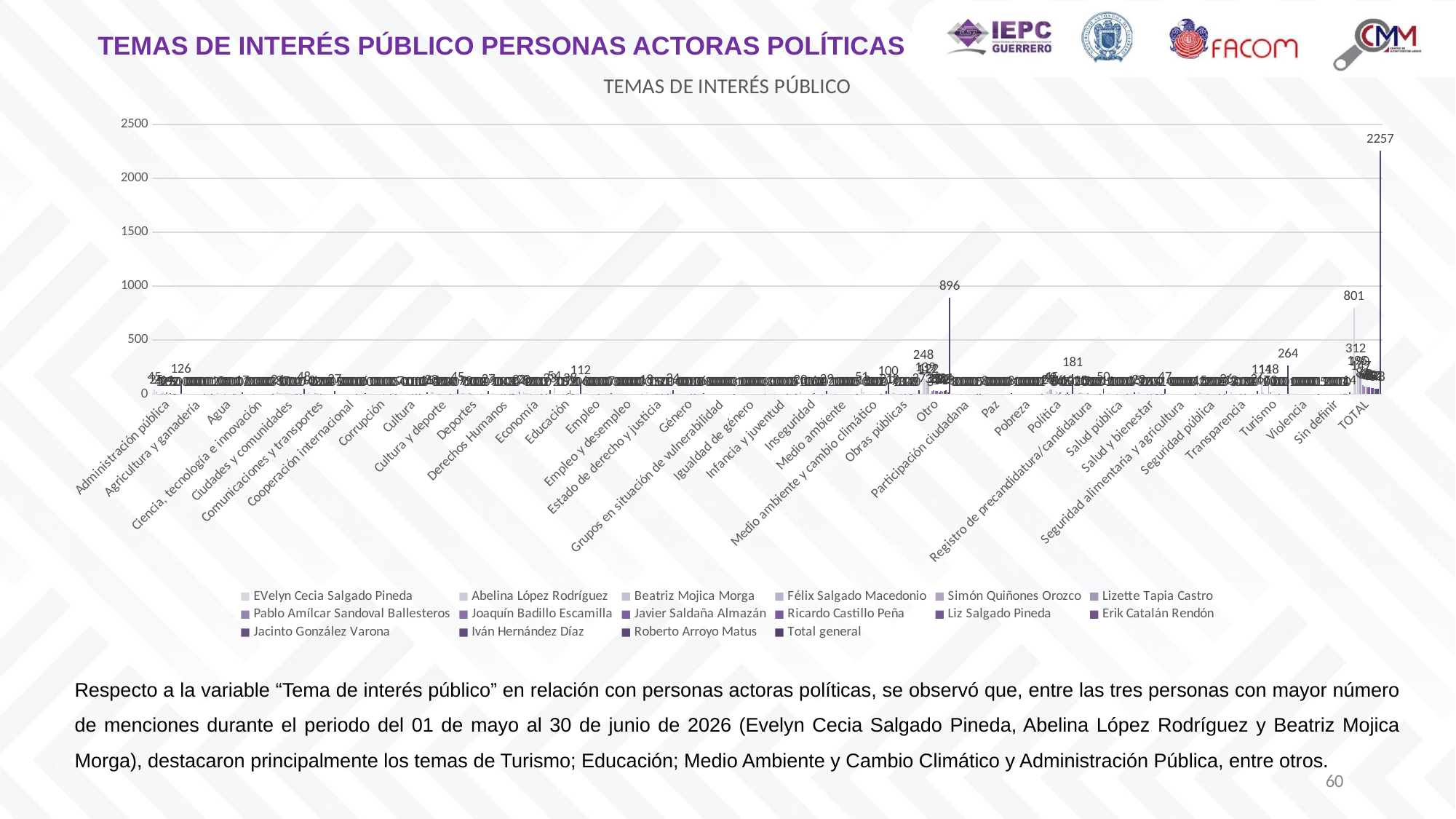

TEMAS DE INTERÉS PÚBLICO PERSONAS ACTORAS POLÍTICAS

### Chart: TEMAS DE INTERÉS PÚBLICO

| Category | EVelyn Cecia Salgado Pineda | Abelina López Rodríguez | Beatriz Mojica Morga | Félix Salgado Macedonio | Simón Quiñones Orozco | Lizette Tapia Castro | Pablo Amílcar Sandoval Ballesteros | Joaquín Badillo Escamilla | Javier Saldaña Almazán | Ricardo Castillo Peña | Liz Salgado Pineda | Erik Catalán Rendón | Jacinto González Varona | Iván Hernández Díaz | Roberto Arroyo Matus | Total general |
|---|---|---|---|---|---|---|---|---|---|---|---|---|---|---|---|---|
| Administración pública | 45.0 | 25.0 | 4.0 | 5.0 | 1.0 | 9.0 | 2.0 | 14.0 | 0.0 | 9.0 | 5.0 | 5.0 | 2.0 | 0.0 | 0.0 | 126.0 |
| Agricultura y ganadería | 0.0 | 0.0 | 0.0 | 0.0 | 0.0 | 0.0 | 0.0 | 0.0 | 0.0 | 0.0 | 0.0 | 1.0 | 0.0 | 0.0 | 0.0 | 1.0 |
| Agua | 2.0 | 10.0 | 0.0 | 0.0 | 0.0 | 3.0 | 0.0 | 0.0 | 0.0 | 0.0 | 1.0 | 1.0 | 0.0 | 0.0 | 0.0 | 17.0 |
| Ciencia, tecnología e innovación | 2.0 | 0.0 | 0.0 | 0.0 | 1.0 | 0.0 | 0.0 | 0.0 | 0.0 | 0.0 | 0.0 | 0.0 | 0.0 | 0.0 | 0.0 | 3.0 |
| Ciudades y comunidades | 24.0 | 8.0 | 3.0 | 0.0 | 0.0 | 7.0 | 0.0 | 0.0 | 0.0 | 0.0 | 1.0 | 4.0 | 0.0 | 1.0 | 0.0 | 48.0 |
| Comunicaciones y transportes | 13.0 | 4.0 | 0.0 | 0.0 | 6.0 | 2.0 | 0.0 | 2.0 | 0.0 | 0.0 | 0.0 | 0.0 | 0.0 | 0.0 | 0.0 | 27.0 |
| Cooperación internacional | 5.0 | 0.0 | 0.0 | 0.0 | 0.0 | 0.0 | 0.0 | 0.0 | 0.0 | 0.0 | 1.0 | 0.0 | 0.0 | 0.0 | 0.0 | 6.0 |
| Corrupción | 0.0 | 1.0 | 0.0 | 0.0 | 0.0 | 0.0 | 0.0 | 0.0 | 1.0 | 0.0 | 0.0 | 0.0 | 3.0 | 0.0 | 0.0 | 5.0 |
| Cultura | 7.0 | 4.0 | 0.0 | 0.0 | 1.0 | 0.0 | 0.0 | 1.0 | 0.0 | 1.0 | 0.0 | 1.0 | 0.0 | 0.0 | 0.0 | 15.0 |
| Cultura y deporte | 23.0 | 14.0 | 0.0 | 0.0 | 2.0 | 2.0 | 0.0 | 0.0 | 0.0 | 0.0 | 0.0 | 4.0 | 0.0 | 0.0 | 0.0 | 45.0 |
| Deportes | 7.0 | 9.0 | 0.0 | 0.0 | 9.0 | 1.0 | 0.0 | 0.0 | 0.0 | 0.0 | 0.0 | 1.0 | 0.0 | 0.0 | 0.0 | 27.0 |
| Derechos Humanos | 9.0 | 1.0 | 0.0 | 0.0 | 0.0 | 1.0 | 0.0 | 4.0 | 0.0 | 0.0 | 3.0 | 3.0 | 1.0 | 0.0 | 0.0 | 22.0 |
| Economía | 20.0 | 8.0 | 1.0 | 0.0 | 2.0 | 0.0 | 0.0 | 0.0 | 0.0 | 0.0 | 1.0 | 0.0 | 0.0 | 1.0 | 0.0 | 33.0 |
| Educación | 54.0 | 2.0 | 1.0 | 0.0 | 0.0 | 1.0 | 0.0 | 5.0 | 7.0 | 38.0 | 2.0 | 2.0 | 0.0 | 0.0 | 0.0 | 112.0 |
| Empleo | 6.0 | 0.0 | 0.0 | 0.0 | 0.0 | 0.0 | 0.0 | 0.0 | 1.0 | 0.0 | 0.0 | 0.0 | 0.0 | 0.0 | 0.0 | 7.0 |
| Empleo y desempleo | 3.0 | 0.0 | 0.0 | 0.0 | 0.0 | 0.0 | 0.0 | 0.0 | 0.0 | 0.0 | 0.0 | 0.0 | 0.0 | 0.0 | 0.0 | 3.0 |
| Estado de derecho y justicia | 18.0 | 0.0 | 1.0 | 1.0 | 0.0 | 1.0 | 5.0 | 5.0 | 0.0 | 2.0 | 0.0 | 0.0 | 1.0 | 0.0 | 0.0 | 34.0 |
| Género | 4.0 | 0.0 | 0.0 | 0.0 | 0.0 | 0.0 | 0.0 | 0.0 | 1.0 | 0.0 | 1.0 | 0.0 | 0.0 | 0.0 | 0.0 | 6.0 |
| Grupos en situación de vulnerabilidad | 3.0 | 0.0 | 0.0 | 0.0 | 0.0 | 0.0 | 0.0 | 0.0 | 0.0 | 0.0 | 0.0 | 0.0 | 0.0 | 0.0 | 0.0 | 3.0 |
| Igualdad de género | 1.0 | 1.0 | 1.0 | 0.0 | 0.0 | 0.0 | 0.0 | 0.0 | 0.0 | 0.0 | 0.0 | 0.0 | 0.0 | 0.0 | 0.0 | 3.0 |
| Infancia y juventud | 3.0 | 0.0 | 0.0 | 1.0 | 0.0 | 0.0 | 0.0 | 0.0 | 0.0 | 0.0 | 1.0 | 0.0 | 0.0 | 0.0 | 0.0 | 5.0 |
| Inseguridad | 20.0 | 1.0 | 0.0 | 1.0 | 0.0 | 0.0 | 0.0 | 1.0 | 6.0 | 0.0 | 0.0 | 0.0 | 0.0 | 0.0 | 0.0 | 29.0 |
| Medio ambiente | 2.0 | 1.0 | 1.0 | 1.0 | 0.0 | 0.0 | 0.0 | 0.0 | 0.0 | 0.0 | 0.0 | 0.0 | 0.0 | 0.0 | 0.0 | 5.0 |
| Medio ambiente y cambio climático | 51.0 | 13.0 | 0.0 | 0.0 | 0.0 | 3.0 | 0.0 | 0.0 | 0.0 | 0.0 | 0.0 | 2.0 | 0.0 | 0.0 | 31.0 | 100.0 |
| Obras públicas | 18.0 | 7.0 | 1.0 | 0.0 | 1.0 | 3.0 | 0.0 | 1.0 | 0.0 | 0.0 | 4.0 | 2.0 | 0.0 | 0.0 | 0.0 | 37.0 |
| Otro | 248.0 | 139.0 | 117.0 | 122.0 | 3.0 | 30.0 | 35.0 | 26.0 | 31.0 | 14.0 | 30.0 | 22.0 | 32.0 | 34.0 | 13.0 | 896.0 |
| Participación ciudadana | 3.0 | 0.0 | 0.0 | 0.0 | 1.0 | 0.0 | 0.0 | 0.0 | 0.0 | 0.0 | 0.0 | 0.0 | 0.0 | 1.0 | 0.0 | 5.0 |
| Paz | 8.0 | 0.0 | 0.0 | 0.0 | 0.0 | 0.0 | 0.0 | 0.0 | 0.0 | 0.0 | 0.0 | 0.0 | 0.0 | 0.0 | 0.0 | 8.0 |
| Pobreza | 1.0 | 0.0 | 0.0 | 0.0 | 0.0 | 0.0 | 0.0 | 0.0 | 0.0 | 0.0 | 0.0 | 0.0 | 0.0 | 0.0 | 0.0 | 1.0 |
| Política | 14.0 | 25.0 | 42.0 | 45.0 | 0.0 | 0.0 | 16.0 | 4.0 | 16.0 | 0.0 | 0.0 | 2.0 | 12.0 | 5.0 | 0.0 | 181.0 |
| Registro de precandidatura/candidatura | 2.0 | 11.0 | 15.0 | 10.0 | 0.0 | 0.0 | 9.0 | 0.0 | 0.0 | 0.0 | 0.0 | 0.0 | 0.0 | 3.0 | 0.0 | 50.0 |
| Salud pública | 11.0 | 2.0 | 0.0 | 0.0 | 0.0 | 1.0 | 0.0 | 0.0 | 0.0 | 0.0 | 0.0 | 1.0 | 0.0 | 0.0 | 0.0 | 15.0 |
| Salud y bienestar | 23.0 | 3.0 | 2.0 | 0.0 | 0.0 | 2.0 | 0.0 | 5.0 | 0.0 | 0.0 | 5.0 | 4.0 | 0.0 | 2.0 | 1.0 | 47.0 |
| Seguridad alimentaria y agricultura | 4.0 | 0.0 | 0.0 | 0.0 | 0.0 | 0.0 | 0.0 | 0.0 | 0.0 | 0.0 | 0.0 | 0.0 | 0.0 | 0.0 | 0.0 | 4.0 |
| Seguridad pública | 15.0 | 2.0 | 0.0 | 0.0 | 2.0 | 2.0 | 0.0 | 0.0 | 0.0 | 0.0 | 0.0 | 2.0 | 0.0 | 0.0 | 3.0 | 26.0 |
| Transparencia | 12.0 | 3.0 | 3.0 | 4.0 | 0.0 | 1.0 | 1.0 | 0.0 | 2.0 | 0.0 | 0.0 | 0.0 | 0.0 | 0.0 | 0.0 | 26.0 |
| Turismo | 114.0 | 17.0 | 1.0 | 0.0 | 118.0 | 13.0 | 0.0 | 0.0 | 0.0 | 0.0 | 1.0 | 0.0 | 0.0 | 0.0 | 0.0 | 264.0 |
| Violencia | 1.0 | 0.0 | 0.0 | 0.0 | 0.0 | 0.0 | 0.0 | 0.0 | 0.0 | 0.0 | 0.0 | 0.0 | 0.0 | 0.0 | 0.0 | 1.0 |
| Sin definir | 5.0 | 1.0 | 2.0 | 0.0 | 0.0 | 0.0 | 0.0 | 0.0 | 0.0 | 0.0 | 1.0 | 0.0 | 1.0 | 4.0 | 0.0 | 14.0 |
| TOTAL | 801.0 | 312.0 | 195.0 | 190.0 | 147.0 | 82.0 | 68.0 | 68.0 | 65.0 | 64.0 | 57.0 | 57.0 | 52.0 | 51.0 | 48.0 | 2257.0 |
Respecto a la variable “Tema de interés público” en relación con personas actoras políticas, se observó que, entre las tres personas con mayor número de menciones durante el periodo del 01 de mayo al 30 de junio de 2026 (Evelyn Cecia Salgado Pineda, Abelina López Rodríguez y Beatriz Mojica Morga), destacaron principalmente los temas de Turismo; Educación; Medio Ambiente y Cambio Climático y Administración Pública, entre otros.
60